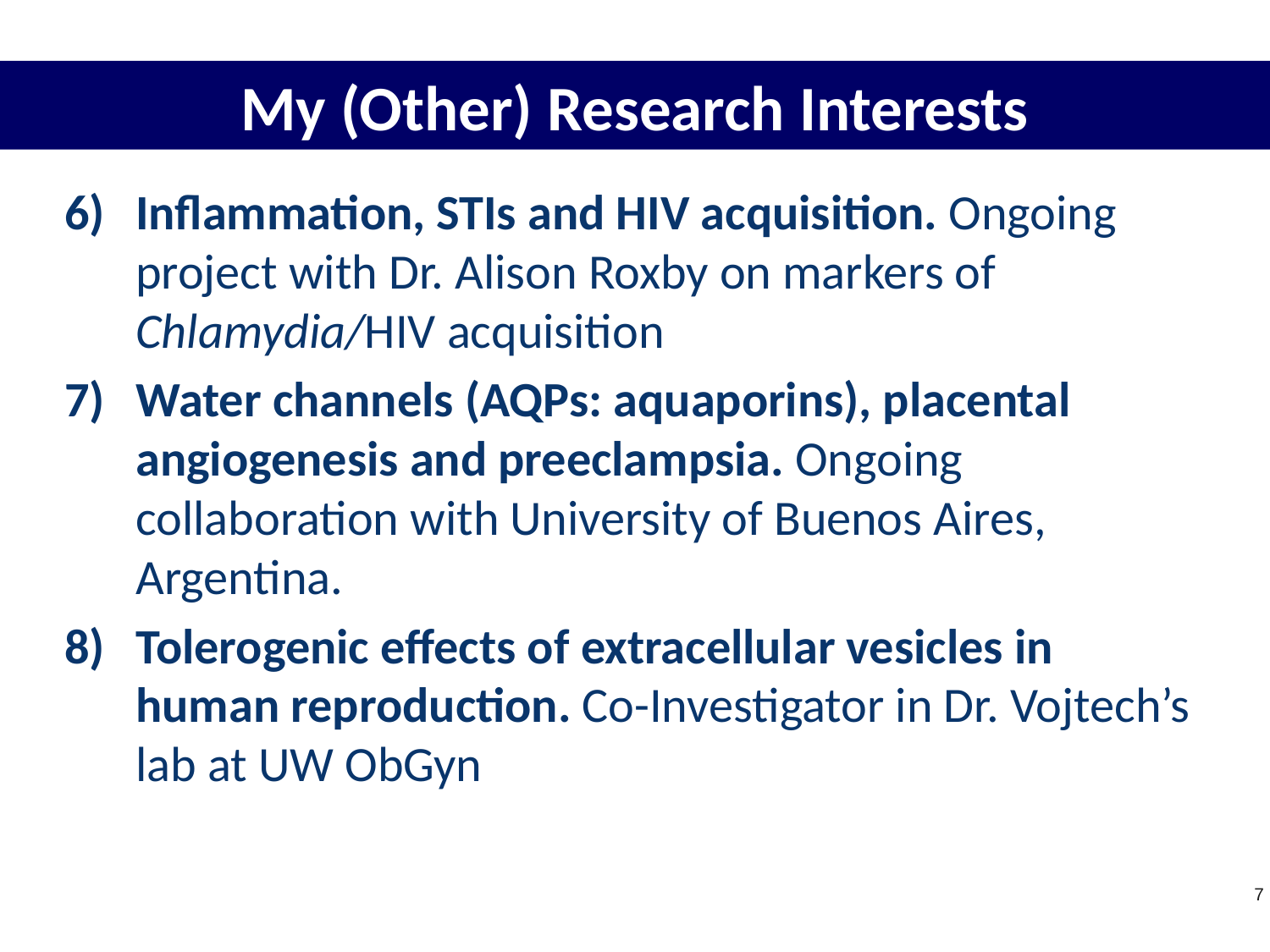

My (Other) Research Interests
Inflammation, STIs and HIV acquisition. Ongoing project with Dr. Alison Roxby on markers of Chlamydia/HIV acquisition
Water channels (AQPs: aquaporins), placental angiogenesis and preeclampsia. Ongoing collaboration with University of Buenos Aires, Argentina.
Tolerogenic effects of extracellular vesicles in human reproduction. Co-Investigator in Dr. Vojtech’s lab at UW ObGyn